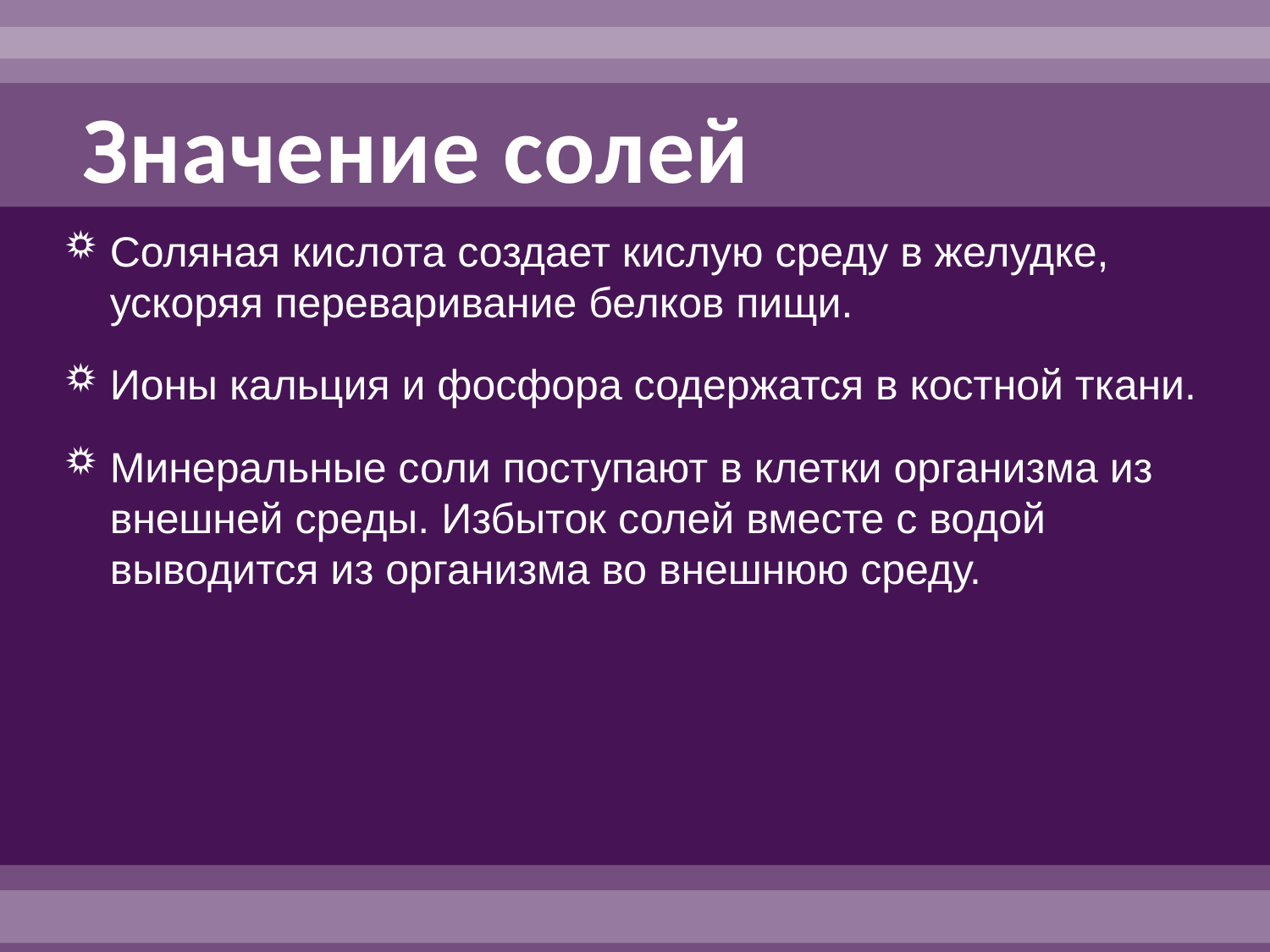

# Значение солей
Соляная кислота создает кислую среду в желудке, ускоряя переваривание белков пищи.
Ионы кальция и фосфора содержатся в костной ткани.
Минеральные соли поступают в клетки организма из внешней среды. Избыток солей вместе с водой выводится из организма во внешнюю среду.